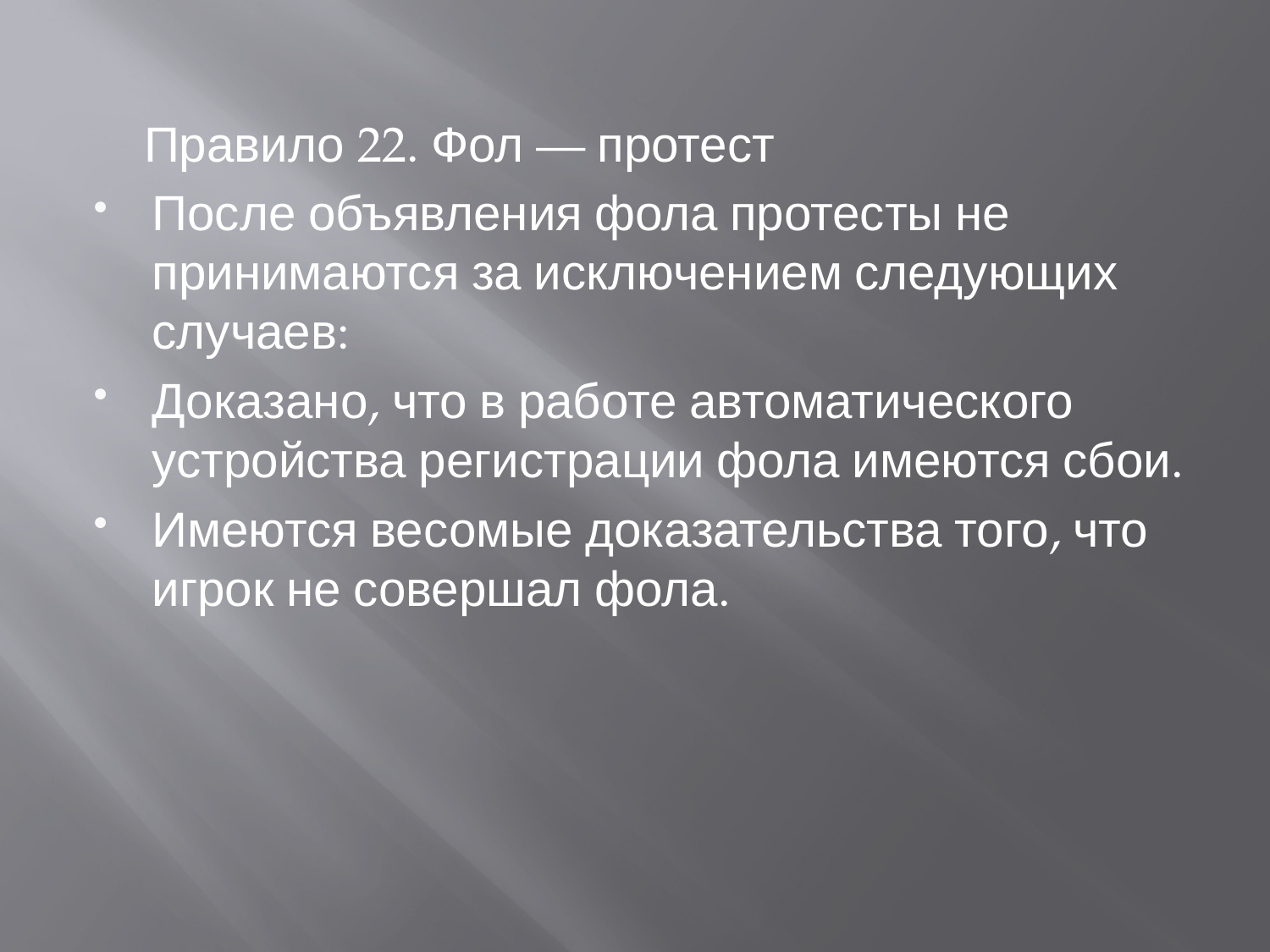

#
    Правило 22. Фол — протест
После объявления фола протесты не принимаются за исключением следующих случаев:
Доказано, что в работе автоматического устройства регистрации фола имеются сбои.
Имеются весомые доказательства того, что игрок не совершал фола.